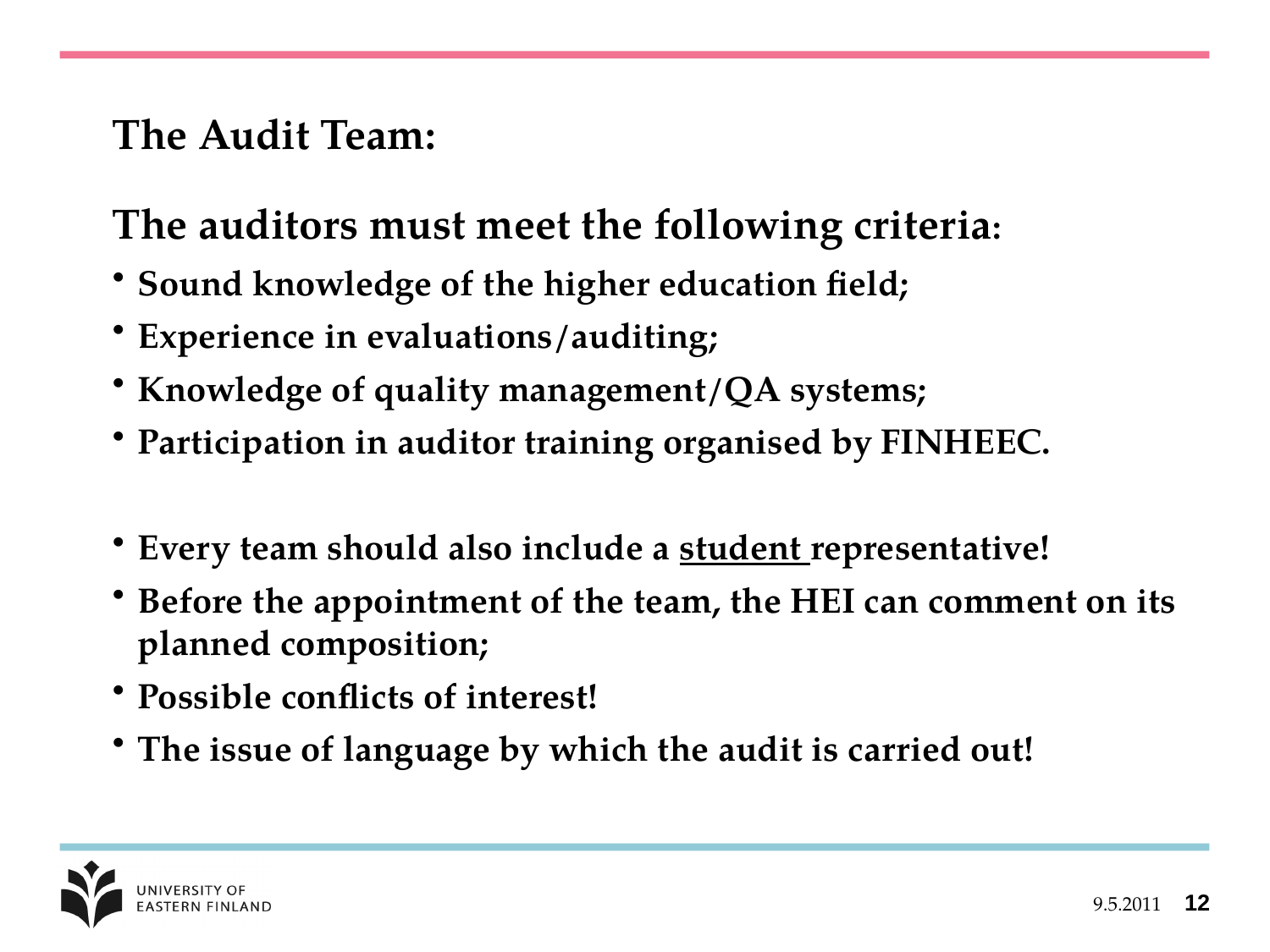

# The Audit Team:
The auditors must meet the following criteria:
Sound knowledge of the higher education field;
Experience in evaluations/auditing;
Knowledge of quality management/QA systems;
Participation in auditor training organised by FINHEEC.

Every team should also include a student representative!
Before the appointment of the team, the HEI can comment on its planned composition;
Possible conflicts of interest!
The issue of language by which the audit is carried out!

9.5.2011
12